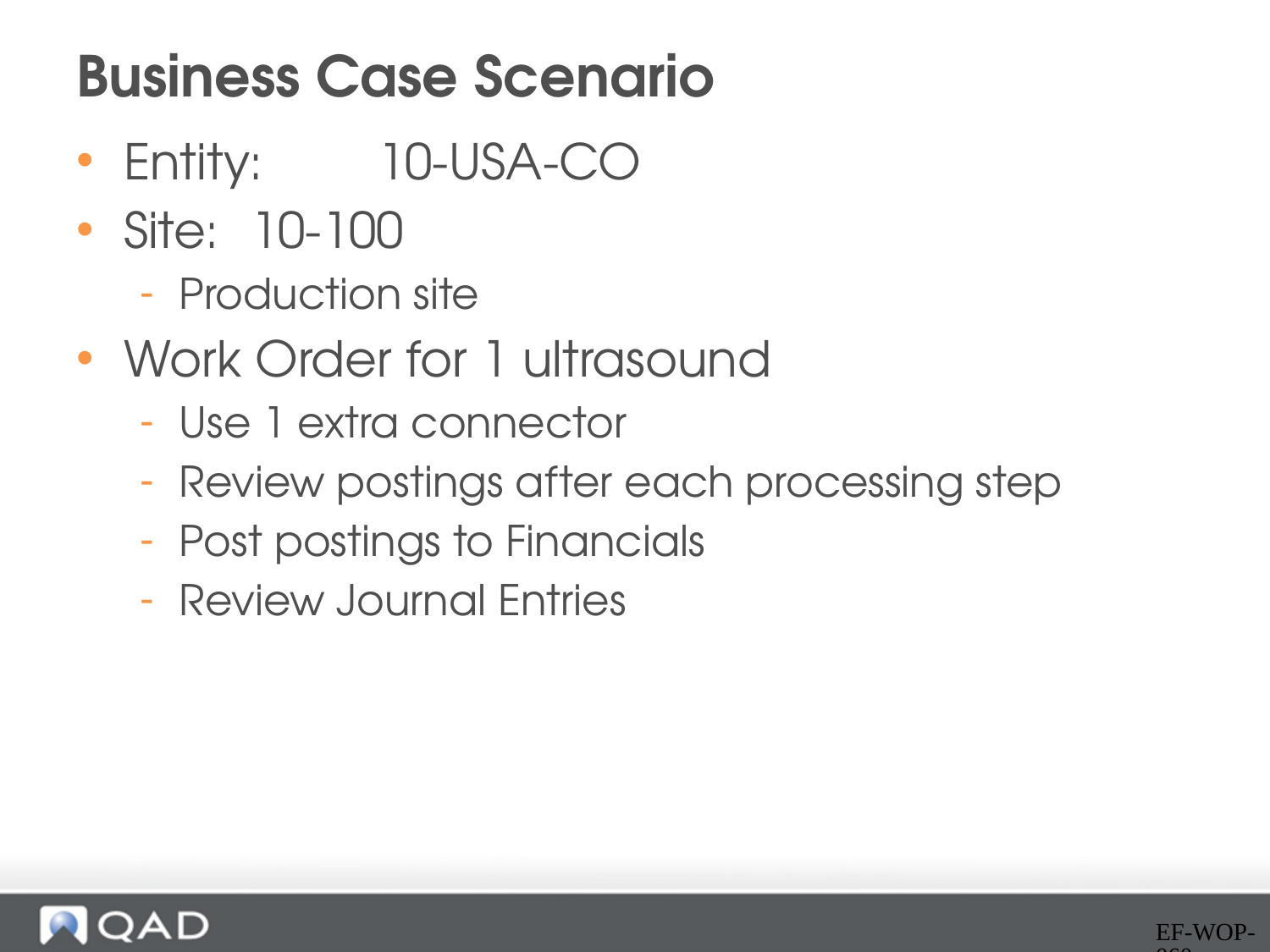

# Business Case Scenario
Entity:	10-USA-CO
Site:	10-100
Production site
Work Order for 1 ultrasound
Use 1 extra connector
Review postings after each processing step
Post postings to Financials
Review Journal Entries

EF-WOP-060